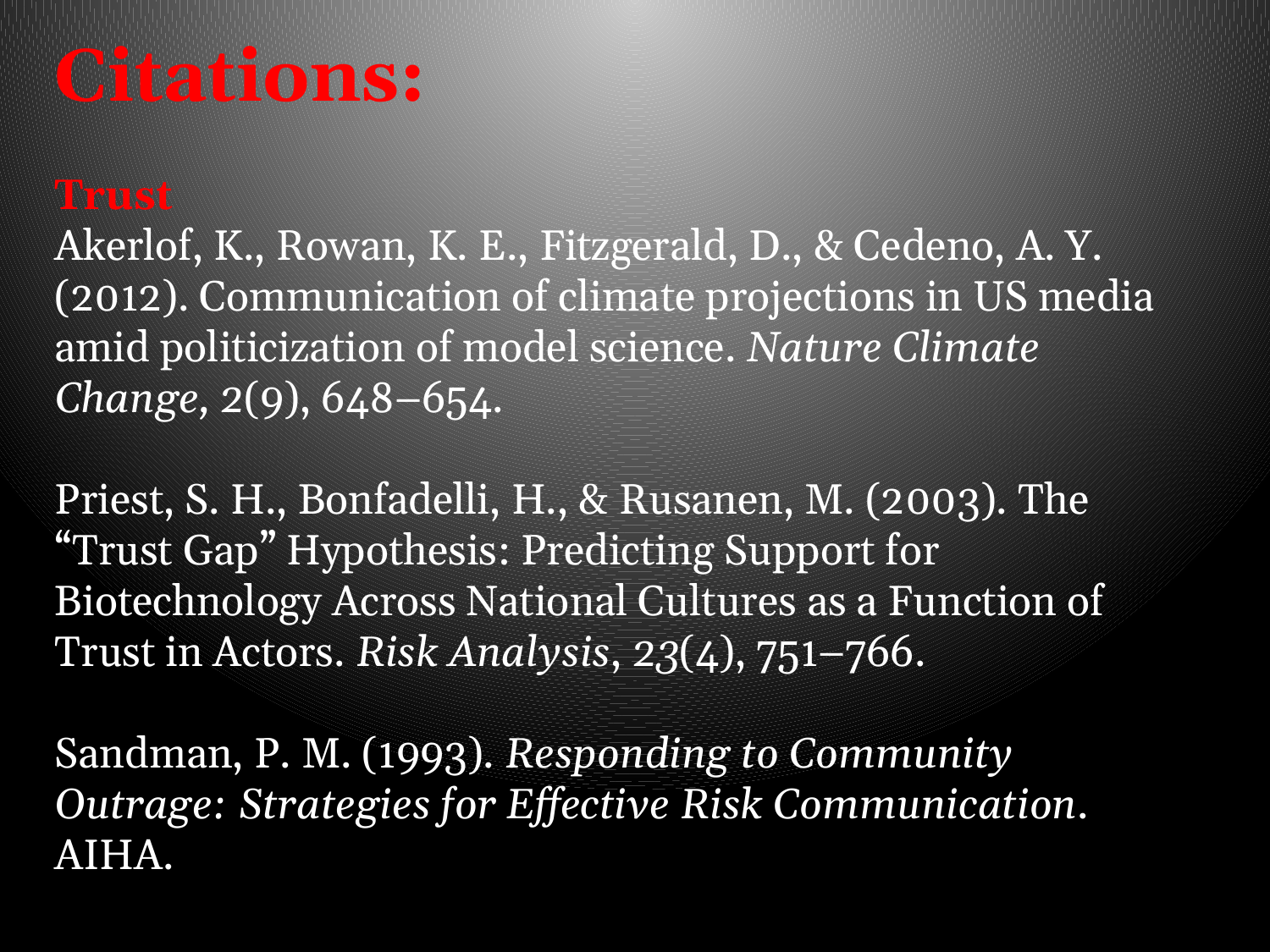

Citations:

Trust
Akerlof, K., Rowan, K. E., Fitzgerald, D., & Cedeno, A. Y. (2012). Communication of climate projections in US media amid politicization of model science. Nature Climate Change, 2(9), 648–654.
Priest, S. H., Bonfadelli, H., & Rusanen, M. (2003). The “Trust Gap” Hypothesis: Predicting Support for Biotechnology Across National Cultures as a Function of Trust in Actors. Risk Analysis, 23(4), 751–766.
Sandman, P. M. (1993). Responding to Community Outrage: Strategies for Effective Risk Communication. AIHA.